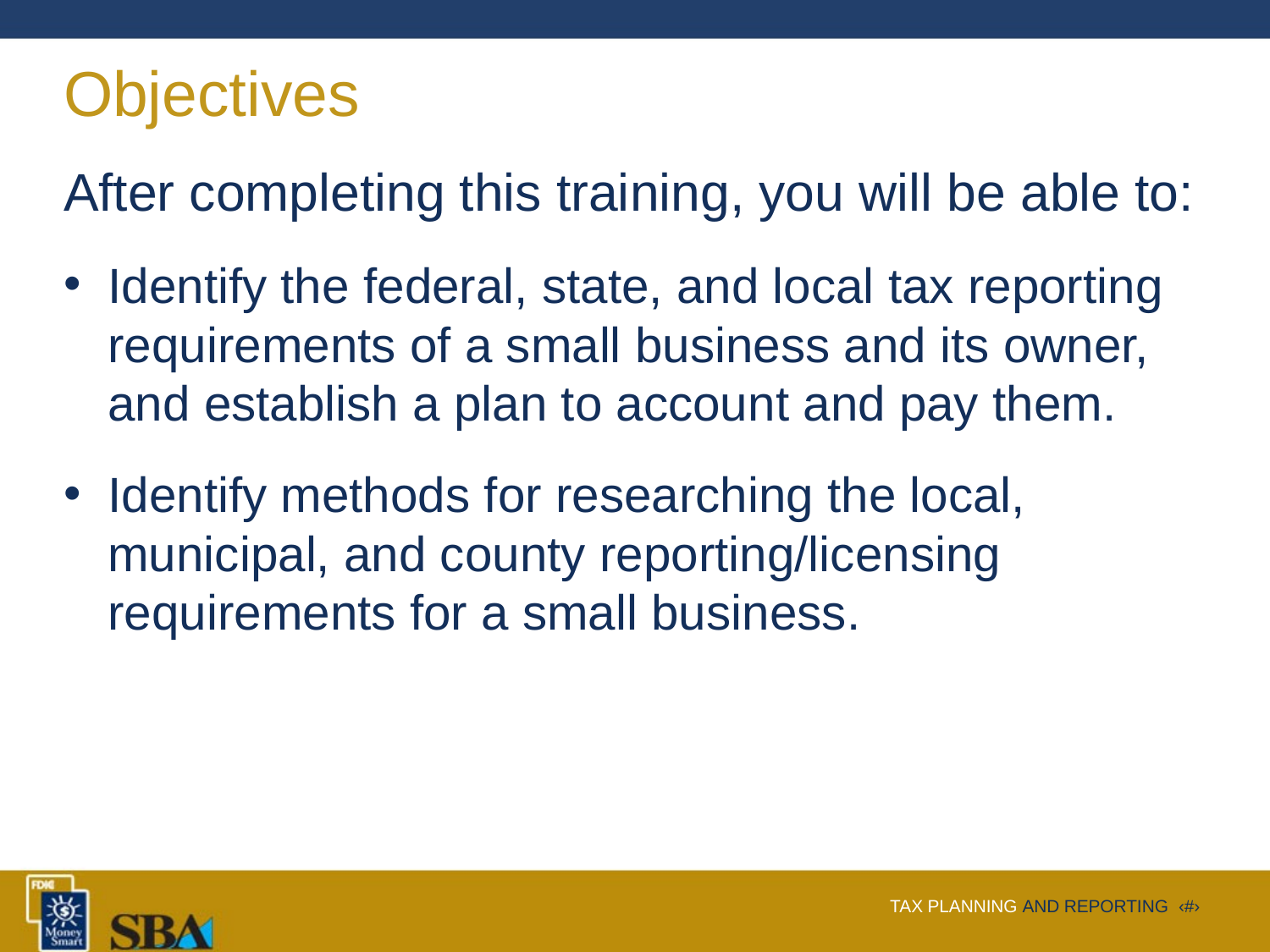

# Objectives
After completing this training, you will be able to:
Identify the federal, state, and local tax reporting requirements of a small business and its owner, and establish a plan to account and pay them.
Identify methods for researching the local, municipal, and county reporting/licensing requirements for a small business.